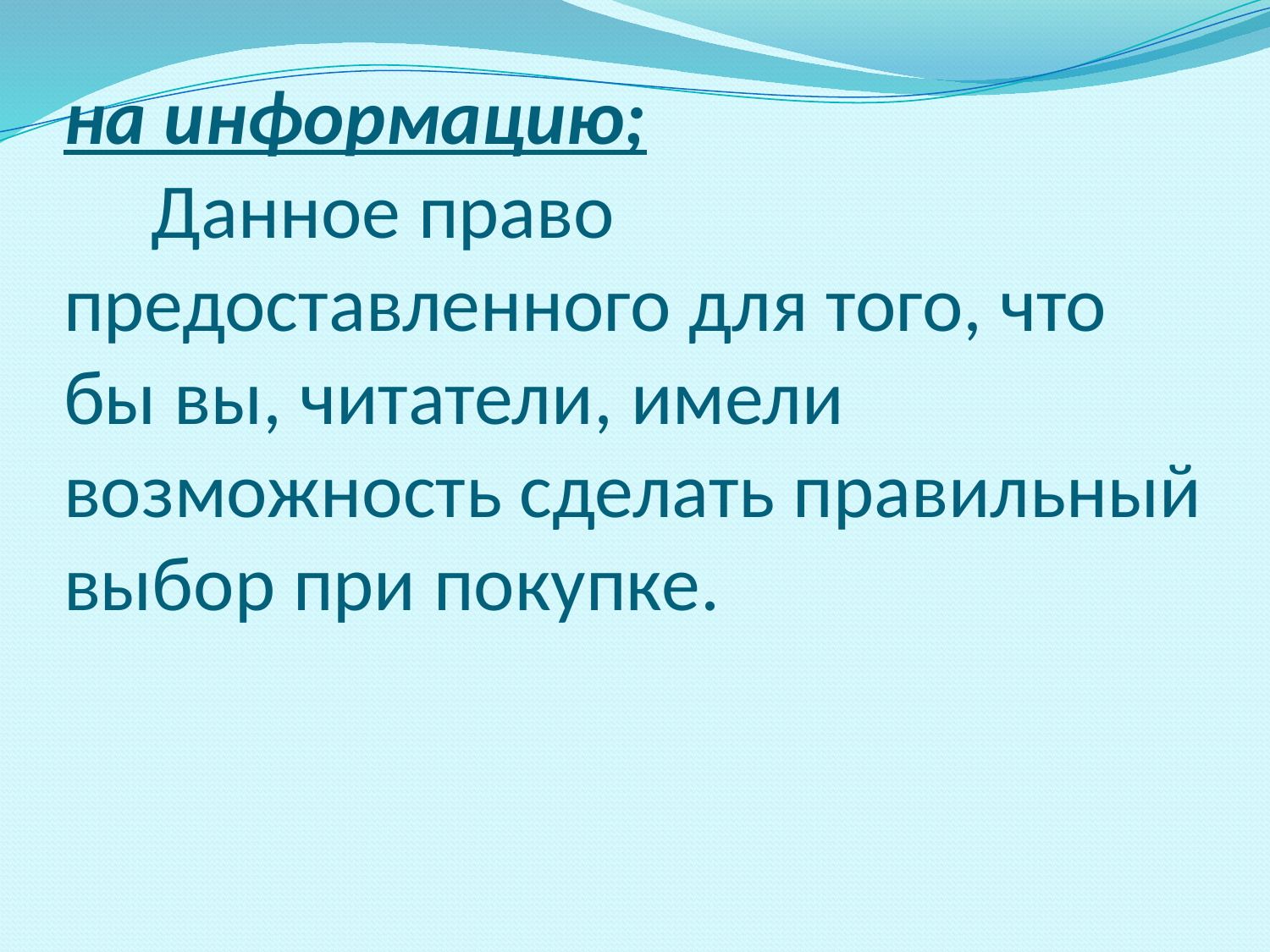

# на информацию; Данное право предоставленного для того, что бы вы, читатели, имели возможность сделать правильный выбор при покупке.